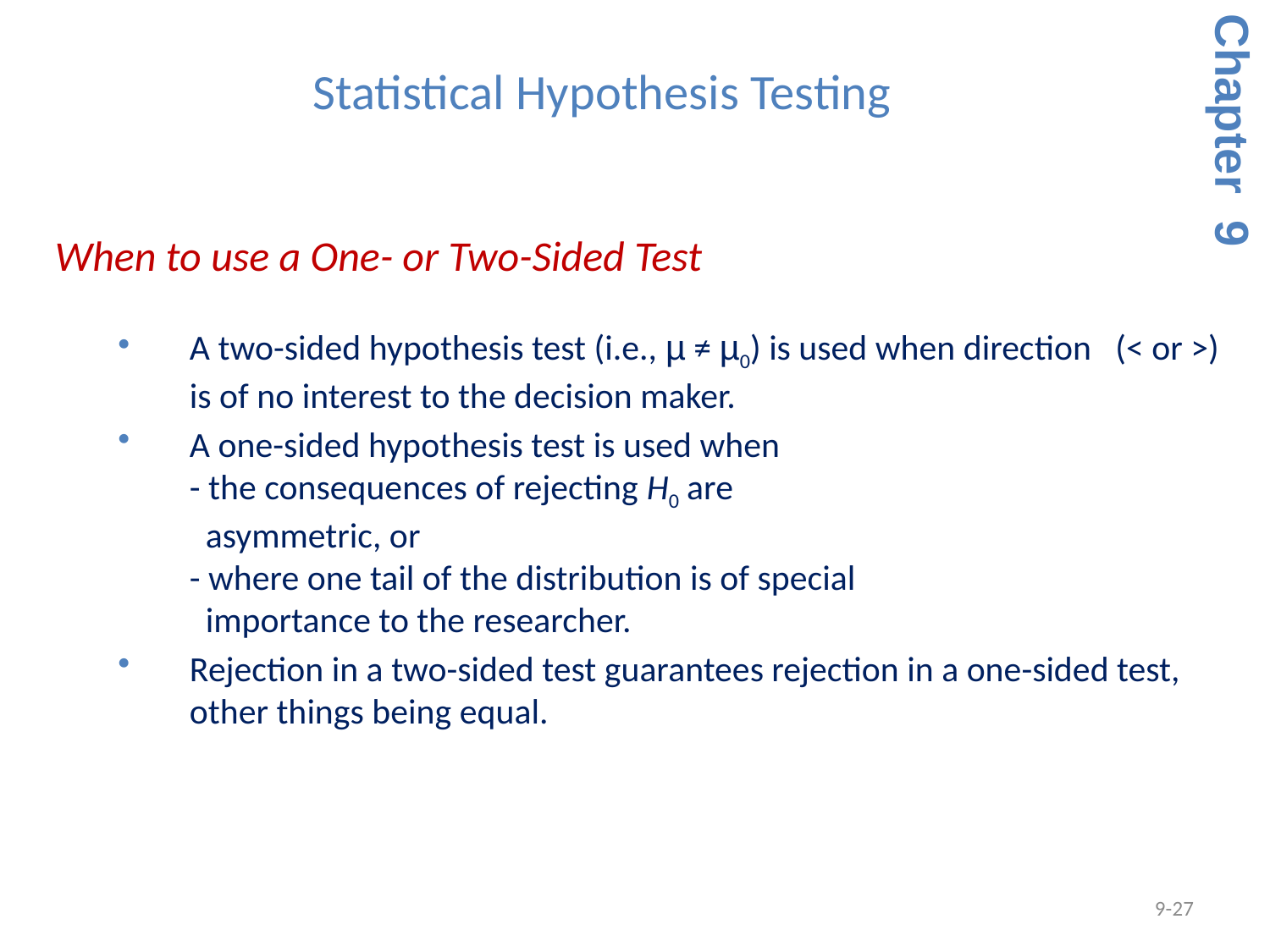

# Statistical Hypothesis Testing
Chapter  9
 When to use a One- or Two-Sided Test
A two-sided hypothesis test (i.e., µ ≠ µ0) is used when direction   (< or >) is of no interest to the decision maker.
A one-sided hypothesis test is used when
- the consequences of rejecting H0 are
  asymmetric, or
- where one tail of the distribution is of special
  importance to the researcher.
Rejection in a two-sided test guarantees rejection in a one-sided test, other things being equal.
9-27